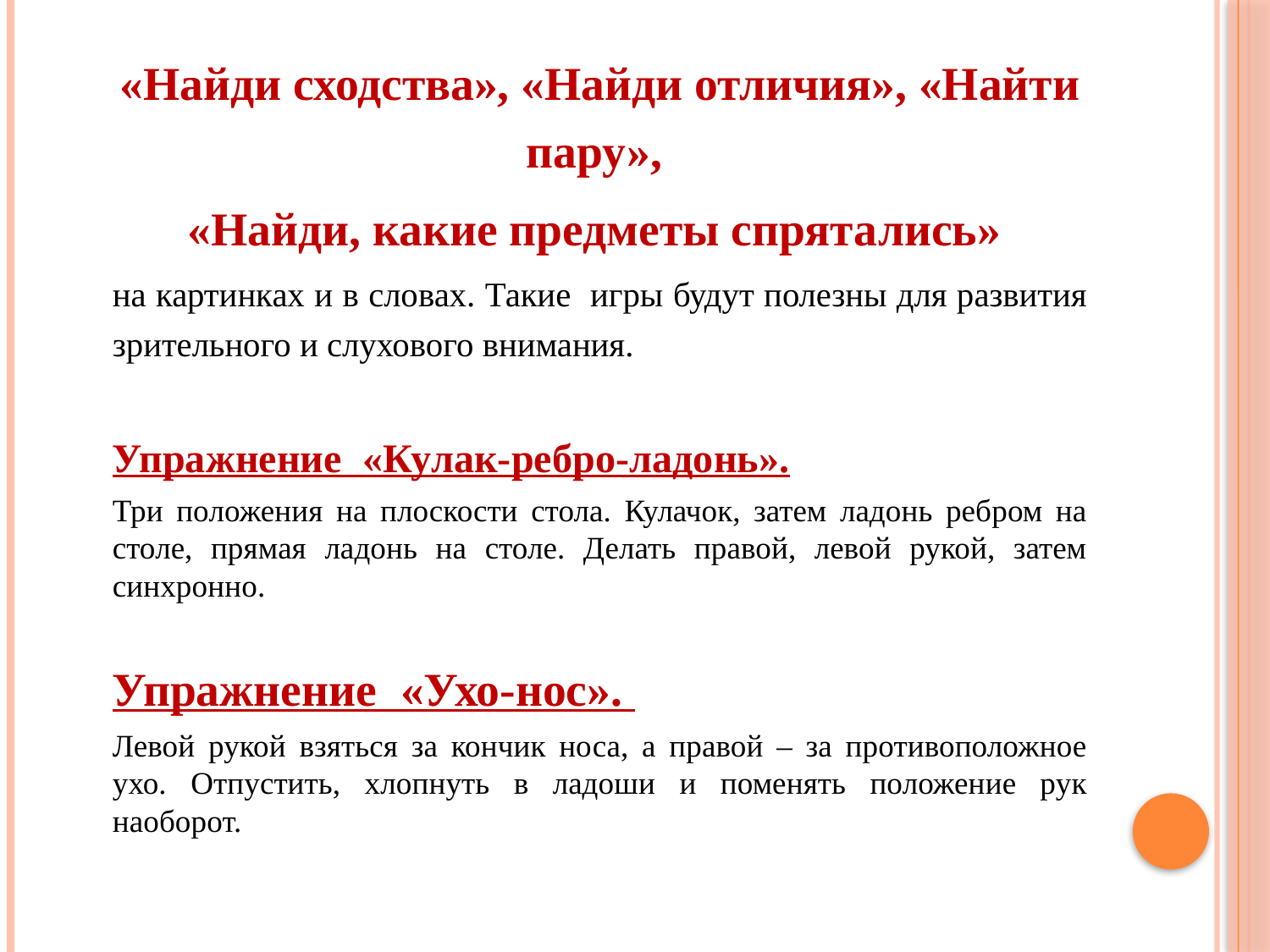

«Найди сходства», «Найди отличия», «Найти пару»,
«Найди, какие предметы спрятались»
на картинках и в словах. Такие  игры будут полезны для развития зрительного и слухового внимания.

Упражнение  «Кулак-ребро-ладонь».
Три положения на плоскости стола. Кулачок, затем ладонь ребром на столе, прямая ладонь на столе. Делать правой, левой рукой, затем синхронно.

Упражнение  «Ухо-нос».
Левой рукой взяться за кончик носа, а правой – за противоположное ухо. Отпустить, хлопнуть в ладоши и поменять положение рук наоборот.